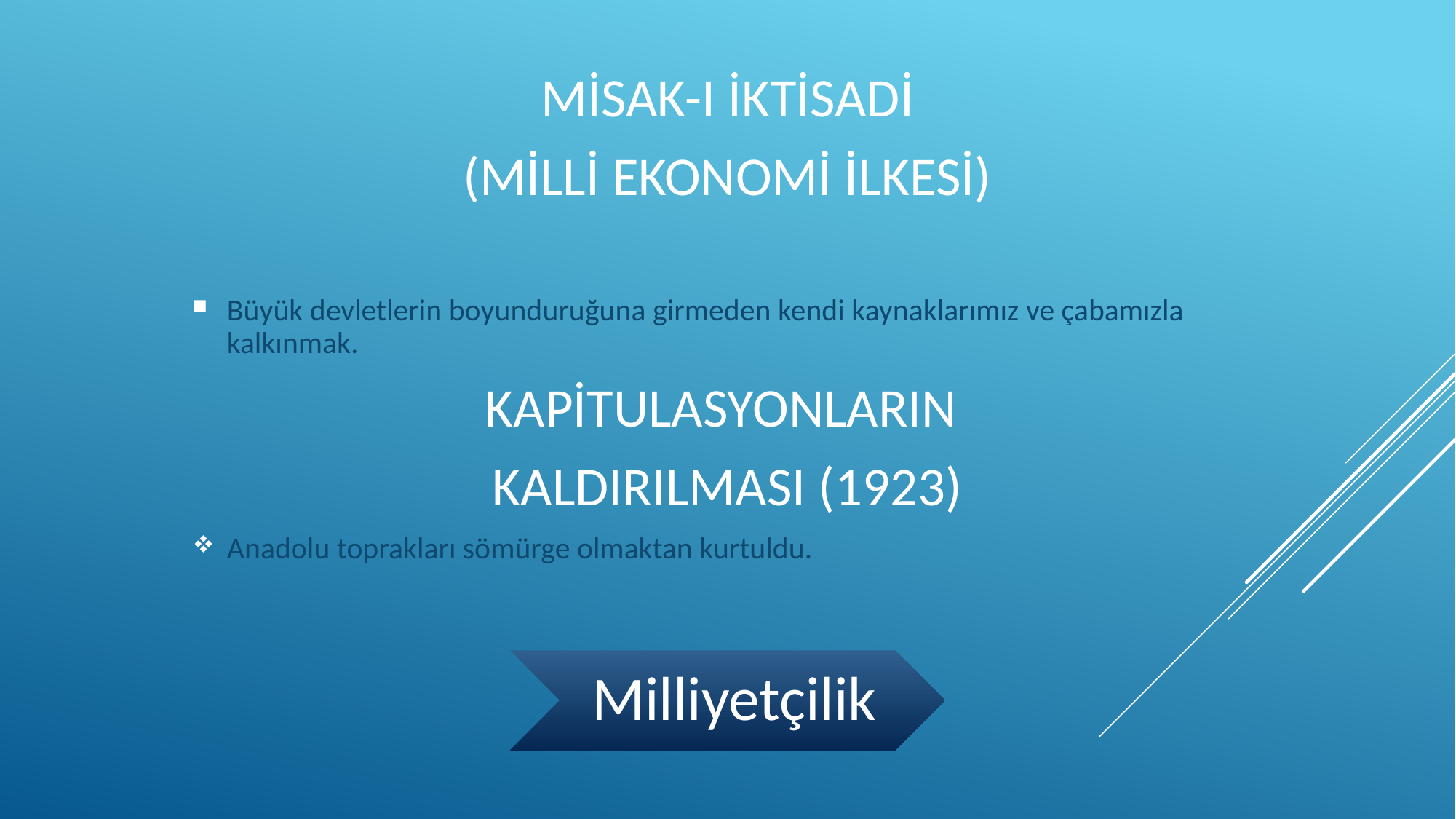

MİSAK-I İKTİSADİ
(MİLLİ EKONOMİ İLKESİ)

Büyük devletlerin boyunduruğuna girmeden kendi kaynaklarımız ve çabamızla kalkınmak.
KAPİTULASYONLARIN
KALDIRILMASI (1923)
Anadolu toprakları sömürge olmaktan kurtuldu.

Milliyetçilik